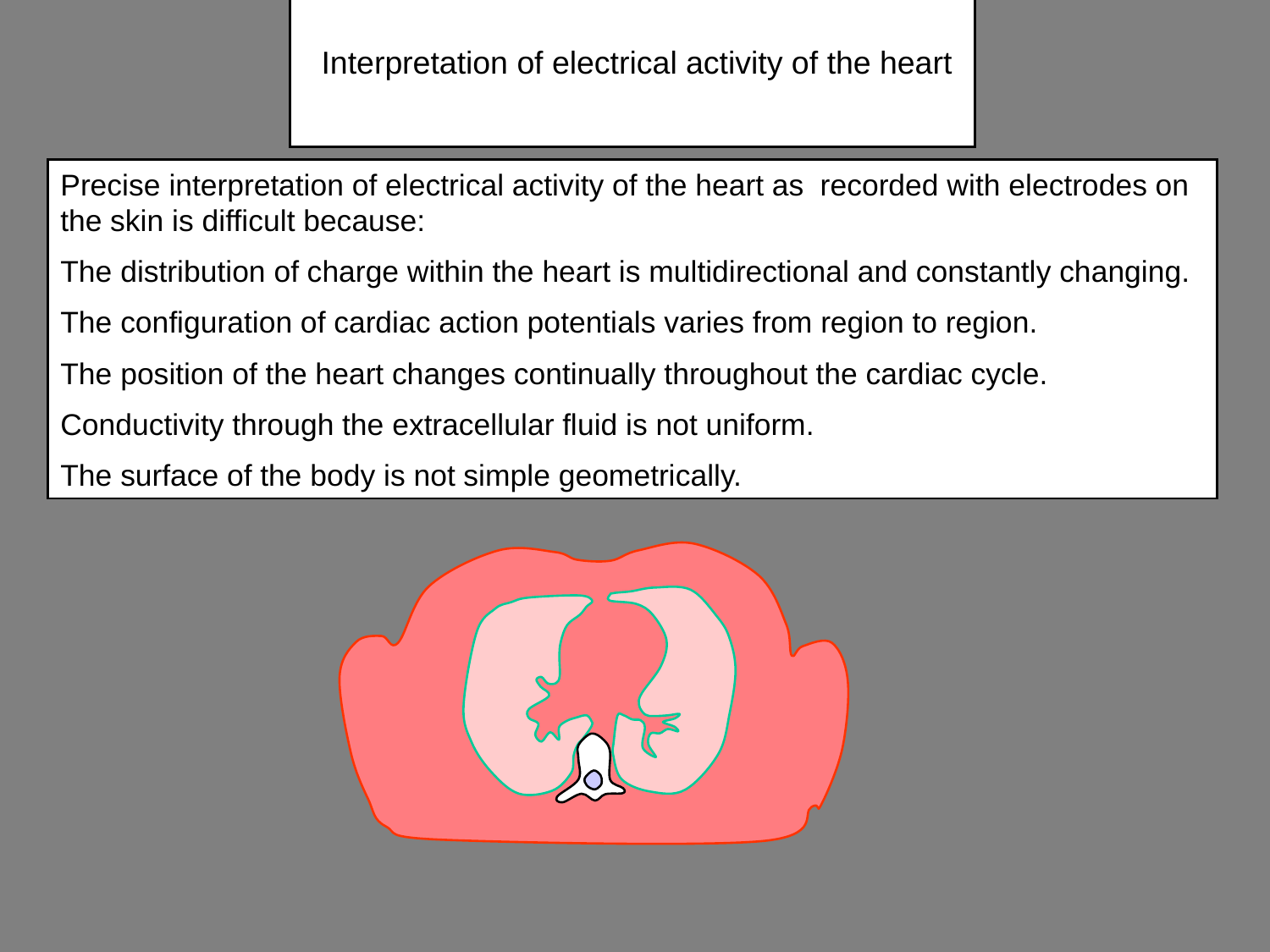

# Interpretation of electrical activity of the heart
Precise interpretation of electrical activity of the heart as  recorded with electrodes on the skin is difficult because:
The distribution of charge within the heart is multidirectional and constantly changing.
The configuration of cardiac action potentials varies from region to region.
The position of the heart changes continually throughout the cardiac cycle.
Conductivity through the extracellular fluid is not uniform.
The surface of the body is not simple geometrically.